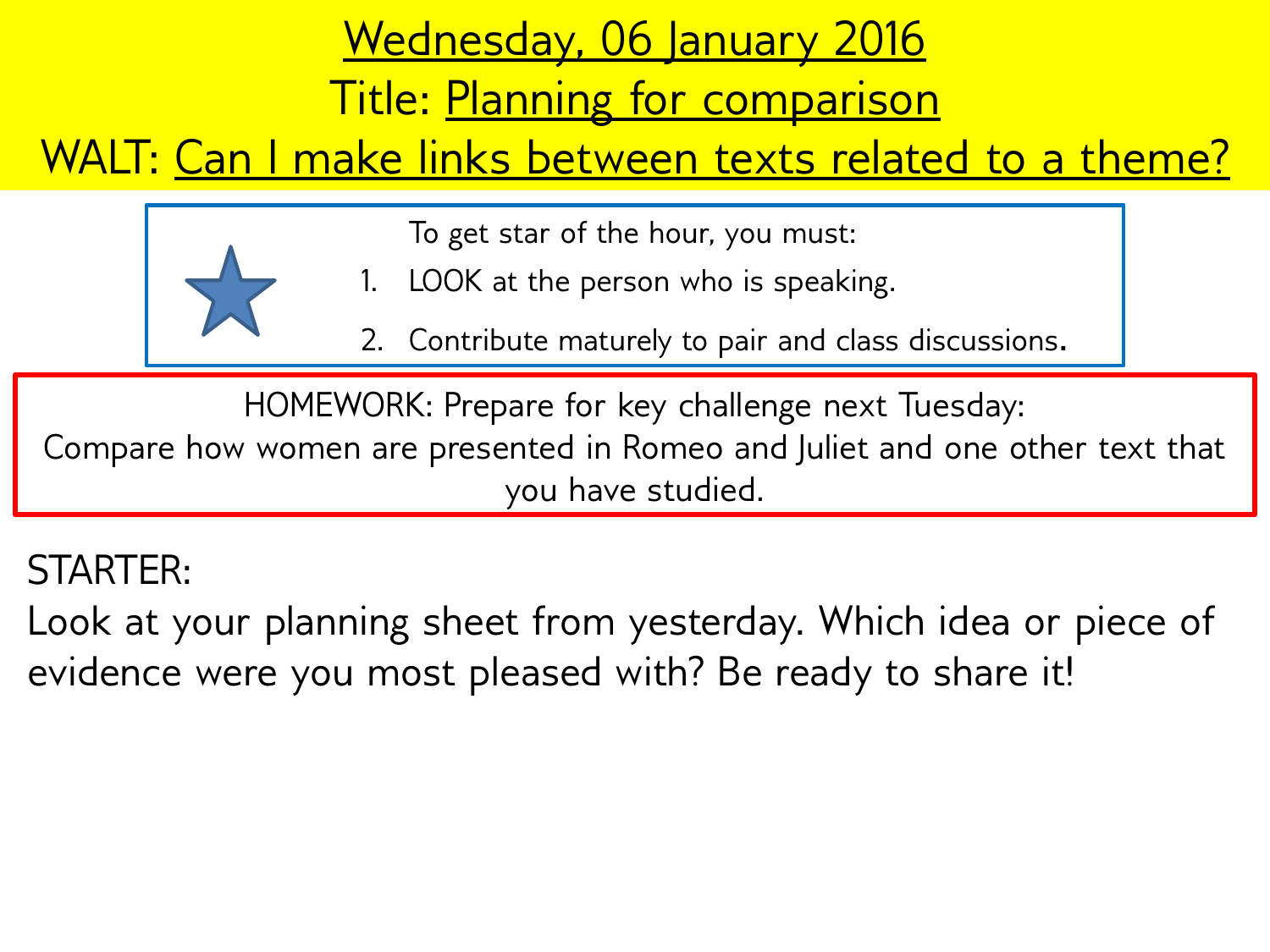

Wednesday, 06 January 2016
Title: Planning for comparison
WALT: Can I make links between texts related to a theme?
To get star of the hour, you must:
LOOK at the person who is speaking.
Contribute maturely to pair and class discussions.

HOMEWORK: Prepare for key challenge next Tuesday:
Compare how women are presented in Romeo and Juliet and one other text that you have studied.
STARTER:
Look at your planning sheet from yesterday. Which idea or piece of evidence were you most pleased with? Be ready to share it!